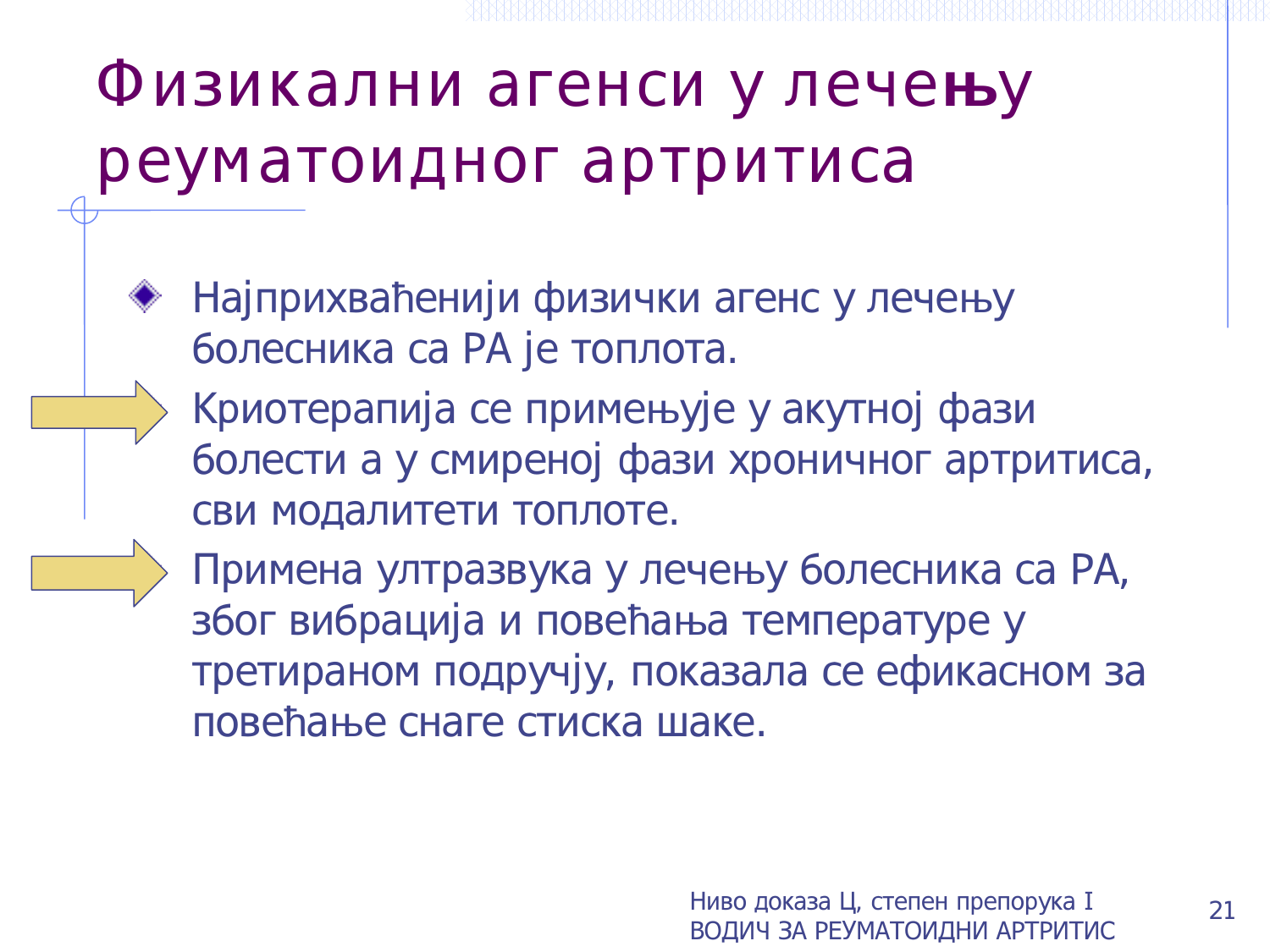

# Физикални агенси у лечењу реуматоидног артритиса
Најприхваћенији физички агенс у лечењу болесника са РА је топлота.
Криотерапија се примењује у акутној фази болести а у смиреној фази хроничног артритиса, сви модалитети топлоте.
Примена ултразвука у лечењу болесника са РА, због вибрација и повећања температуре у третираном подручју, показала се ефикасном за повећање снаге стиска шаке.

21
Ниво доказа Ц, степен препорука I
ВОДИЧ ЗА РЕУМАТОИДНИ АРТРИТИС